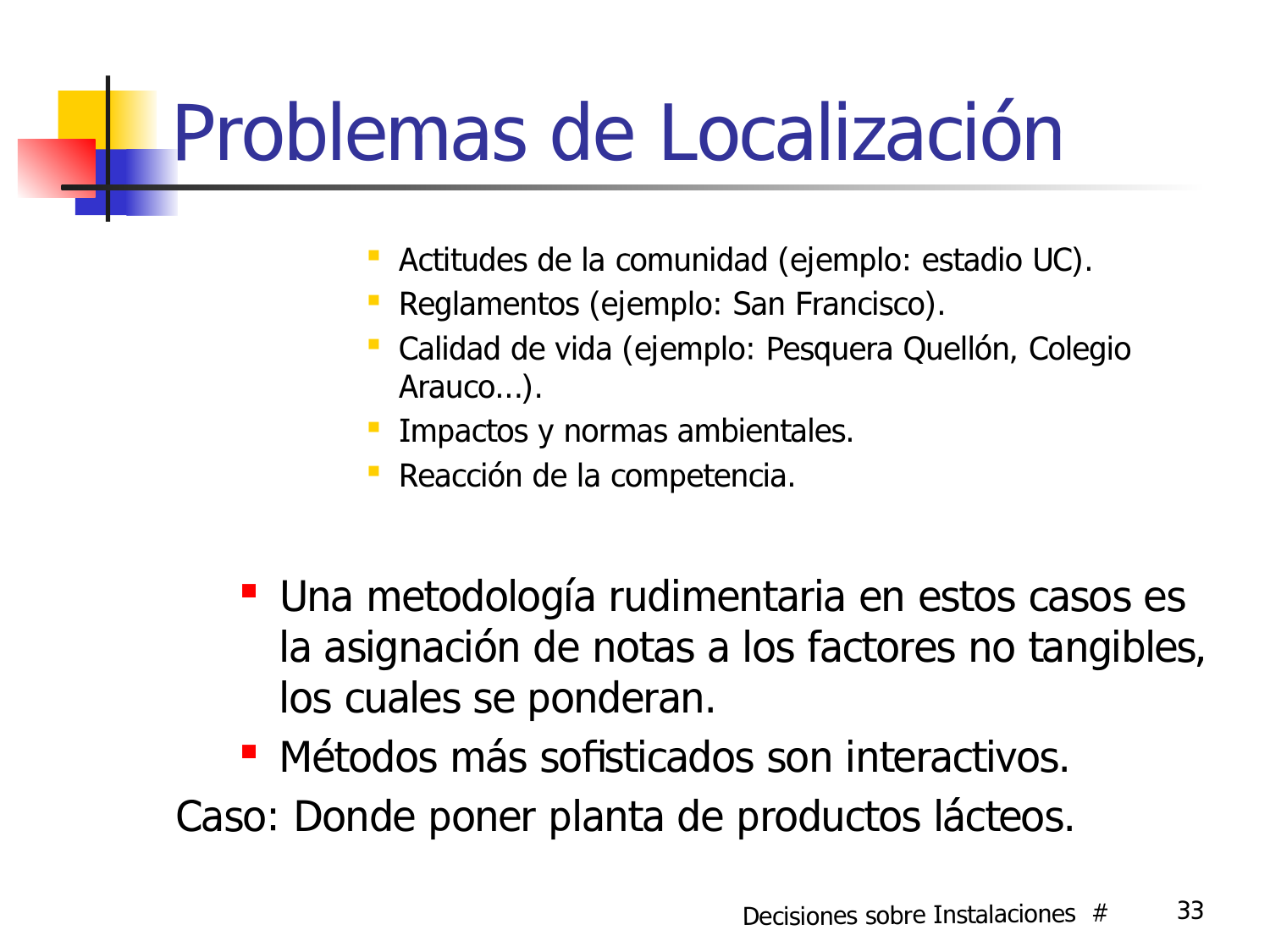

# Problemas de Localización
Actitudes de la comunidad (ejemplo: estadio UC).
Reglamentos (ejemplo: San Francisco).
Calidad de vida (ejemplo: Pesquera Quellón, Colegio Arauco...).
Impactos y normas ambientales.
Reacción de la competencia.

Una metodología rudimentaria en estos casos es la asignación de notas a los factores no tangibles, los cuales se ponderan.
Métodos más sofisticados son interactivos.
Caso: Donde poner planta de productos lácteos.
33
Decisiones sobre Instalaciones  #